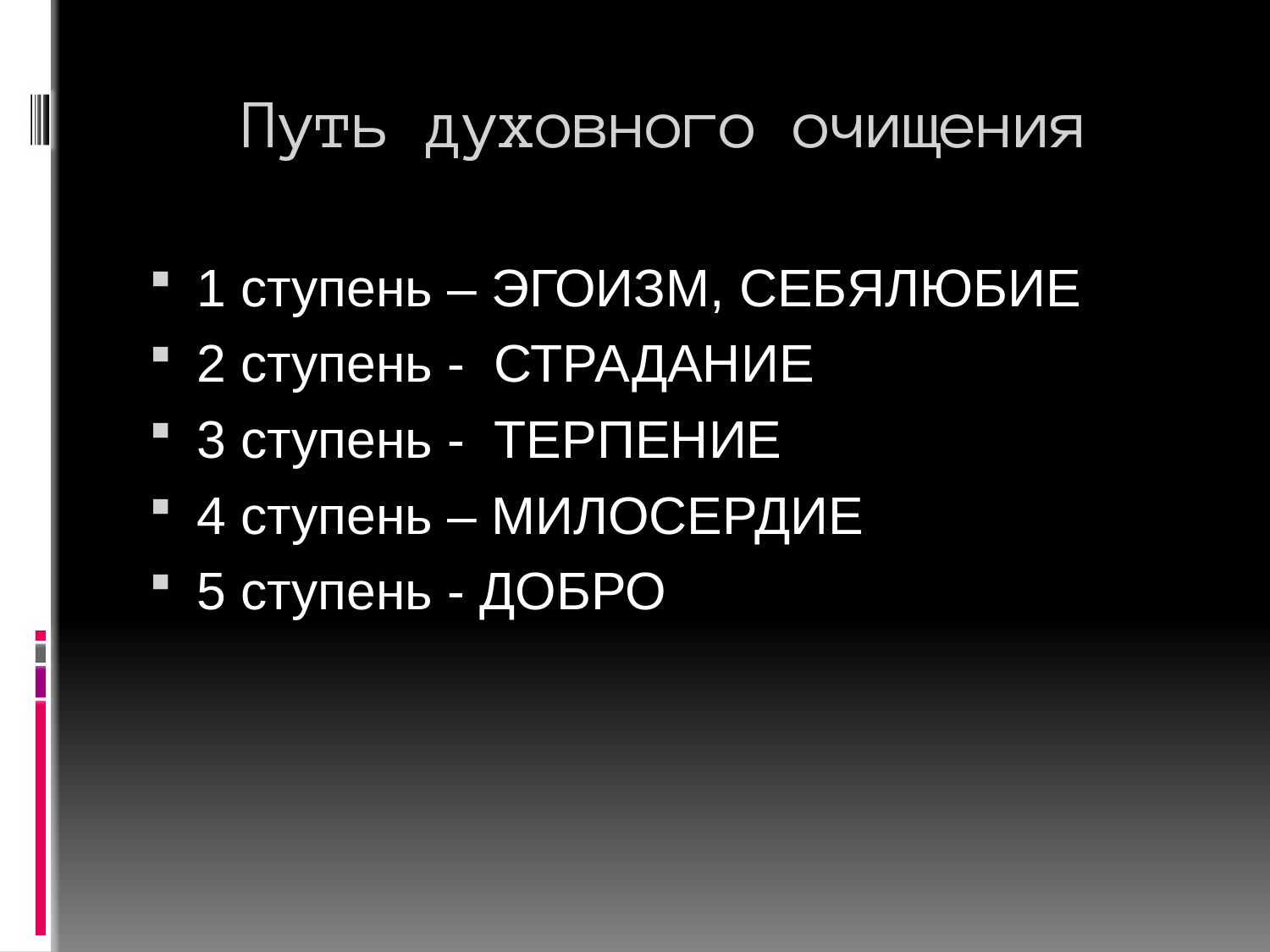

# Путь духовного очищения
1 ступень – ЭГОИЗМ, СЕБЯЛЮБИЕ
2 ступень -  СТРАДАНИЕ
3 ступень -  ТЕРПЕНИЕ
4 ступень – МИЛОСЕРДИЕ
5 ступень - ДОБРО